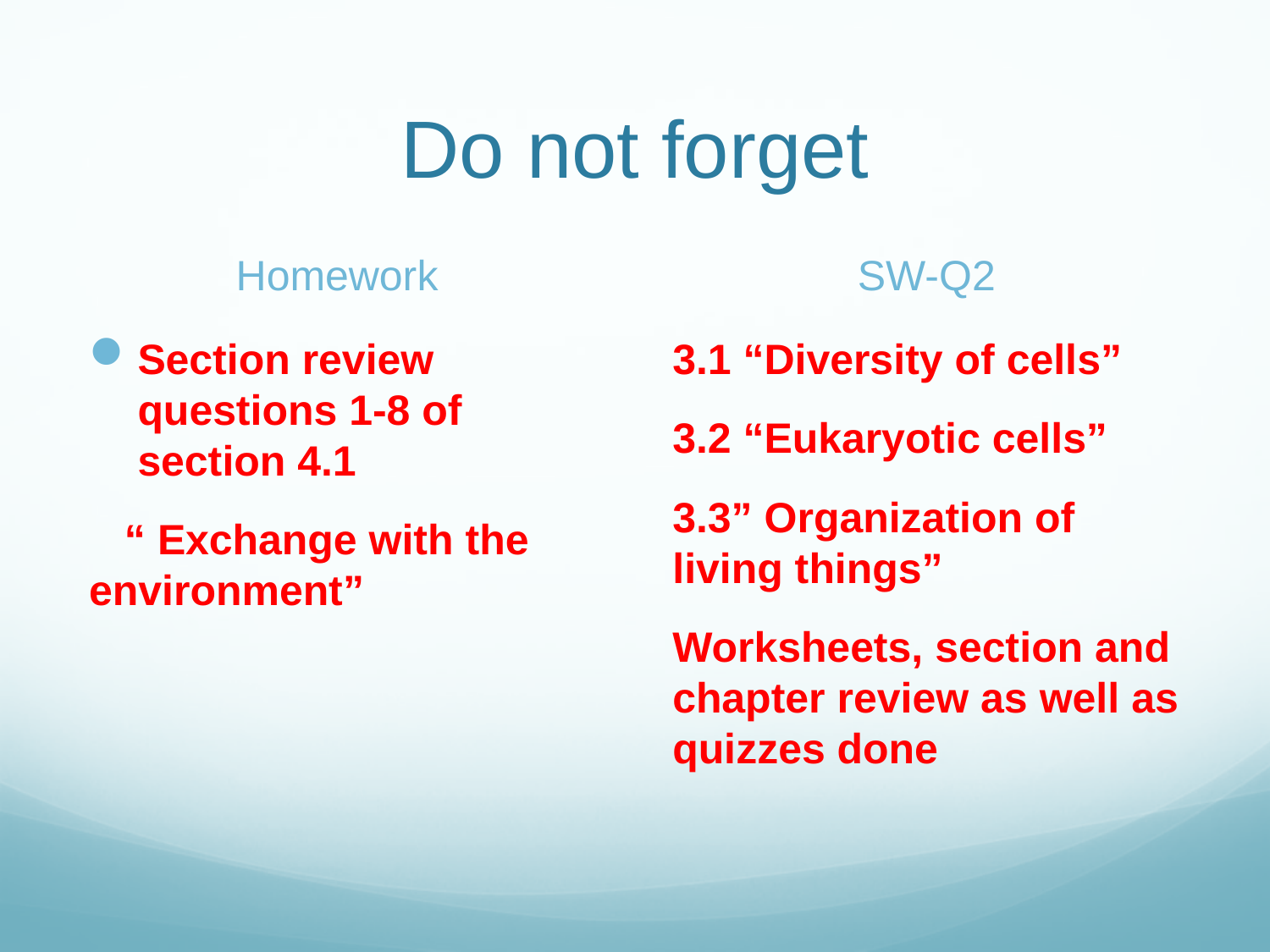

# Do not forget
Homework
SW-Q2
Section review questions 1-8 of section 4.1
   “ Exchange with the environment”
3.1 “Diversity of cells”
3.2 “Eukaryotic cells”
3.3” Organization of living things”
Worksheets, section and chapter review as well as quizzes done